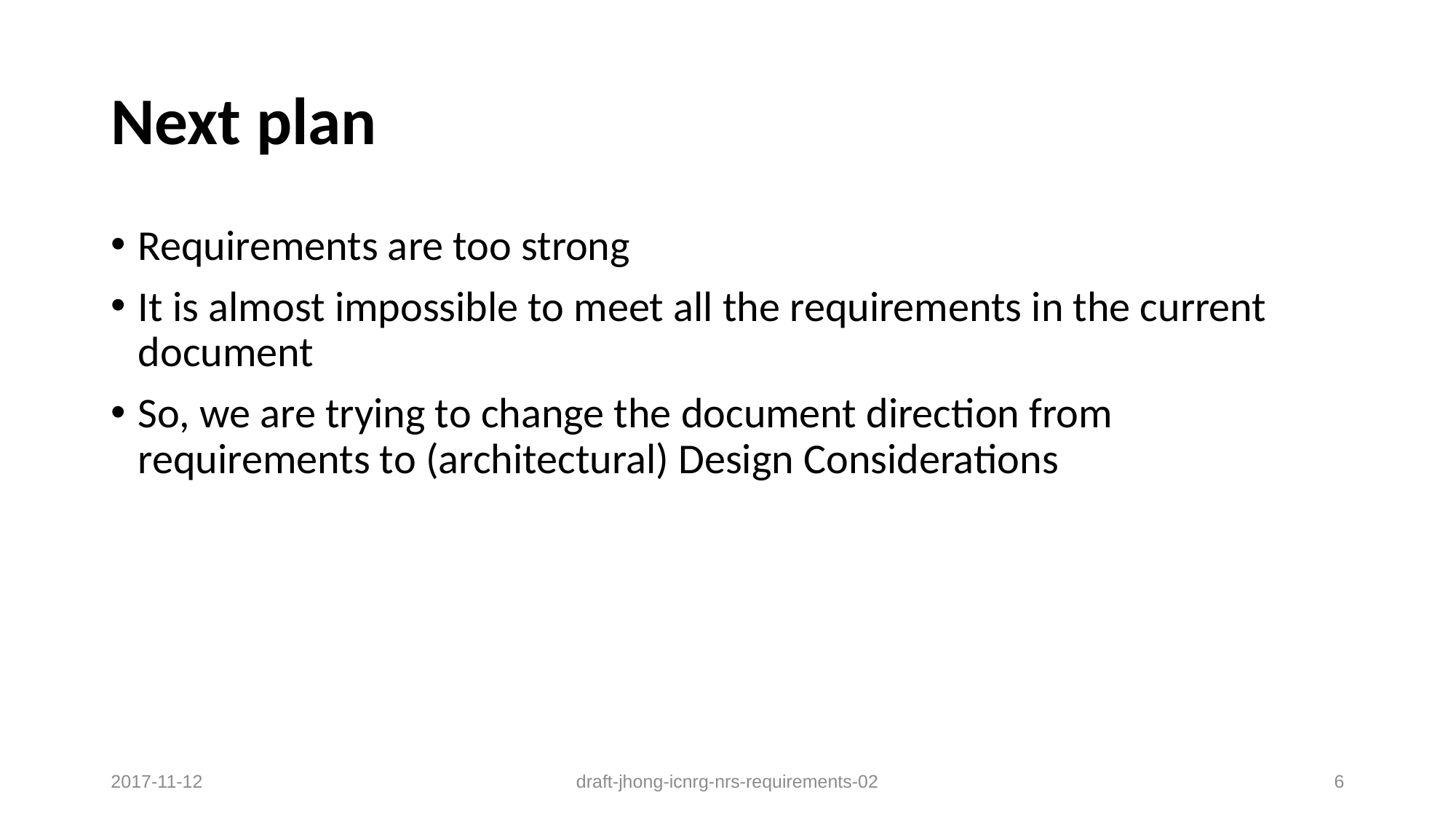

# Next plan
Requirements are too strong
It is almost impossible to meet all the requirements in the current document
So, we are trying to change the document direction from requirements to (architectural) Design Considerations
2017-11-12
draft-jhong-icnrg-nrs-requirements-02
6